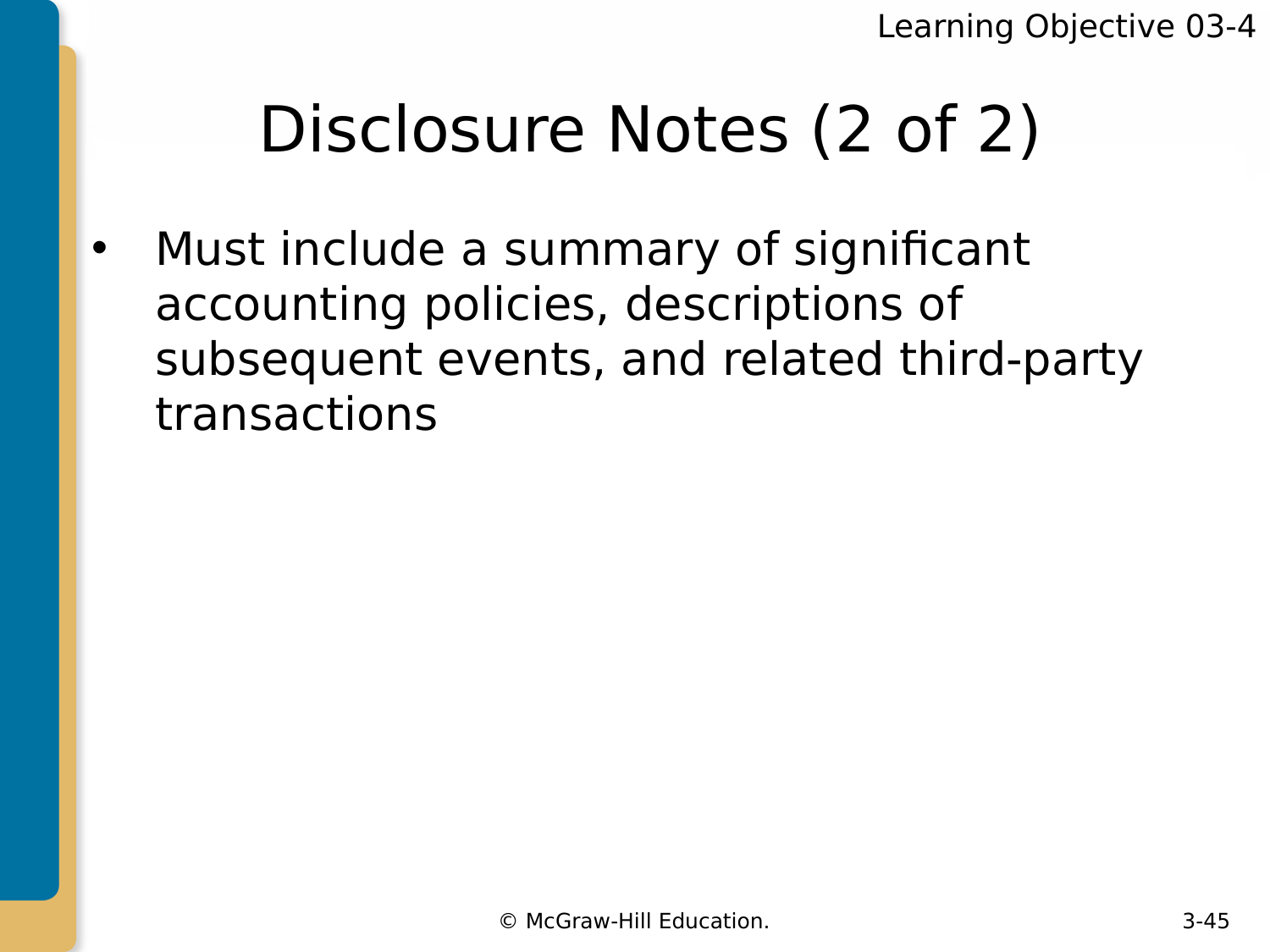

Learning Objective 03-4
# Disclosure Notes (2 of 2)
Must include a summary of significant accounting policies, descriptions of subsequent events, and related third-party transactions